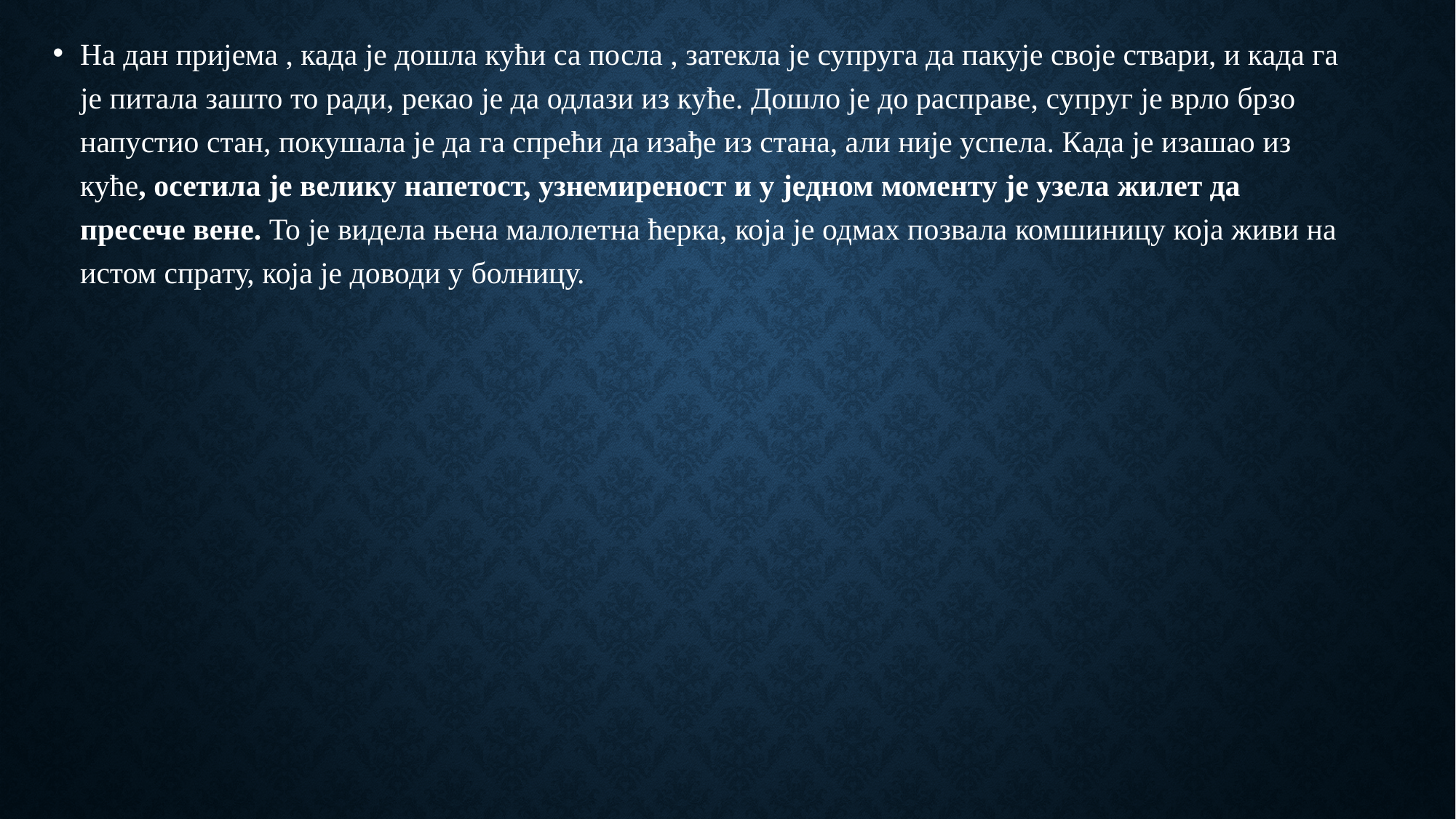

На дан пријема , када је дошла кући са посла , затекла је супруга да пакује своје ствари, и када га је питала зашто то ради, рекао је да одлази из куће. Дошло је до расправе, супруг је врло брзо напустио стан, покушала је да га спрећи да изађе из стана, али није успела. Када је изашао из куће, осетила је велику напетост, узнемиреност и у једном моменту је узела жилет да пресече вене. То је видела њена малолетна ћерка, која је одмах позвала комшиницу која живи на истом спрату, која је доводи у болницу.